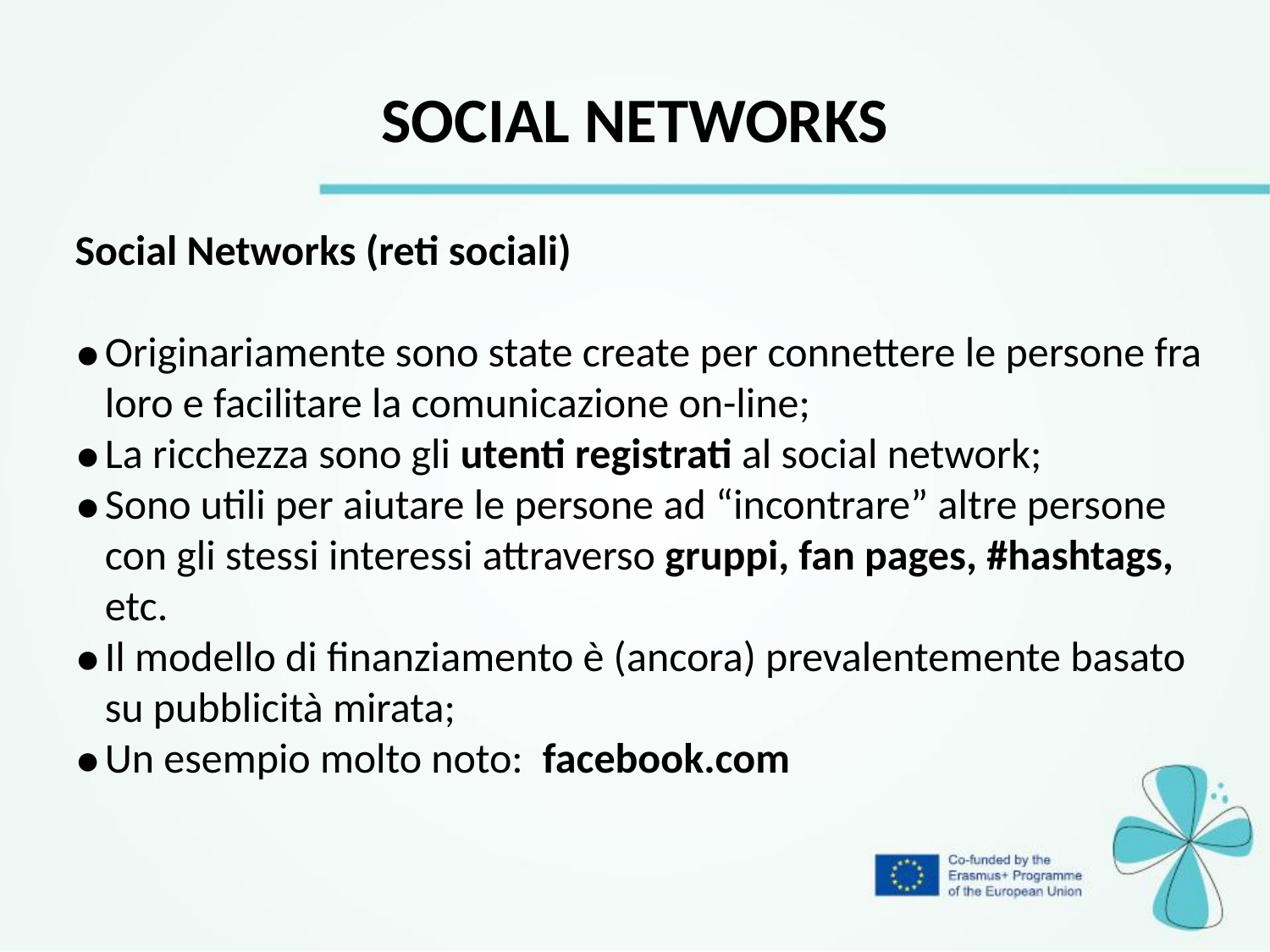

Social Networks

Social Networks (reti sociali)

Originariamente sono state create per connettere le persone fra loro e facilitare la comunicazione on-line;
La ricchezza sono gli utenti registrati al social network;
Sono utili per aiutare le persone ad “incontrare” altre persone con gli stessi interessi attraverso gruppi, fan pages, #hashtags, etc.
Il modello di finanziamento è (ancora) prevalentemente basato su pubblicità mirata;
Un esempio molto noto:  facebook.com